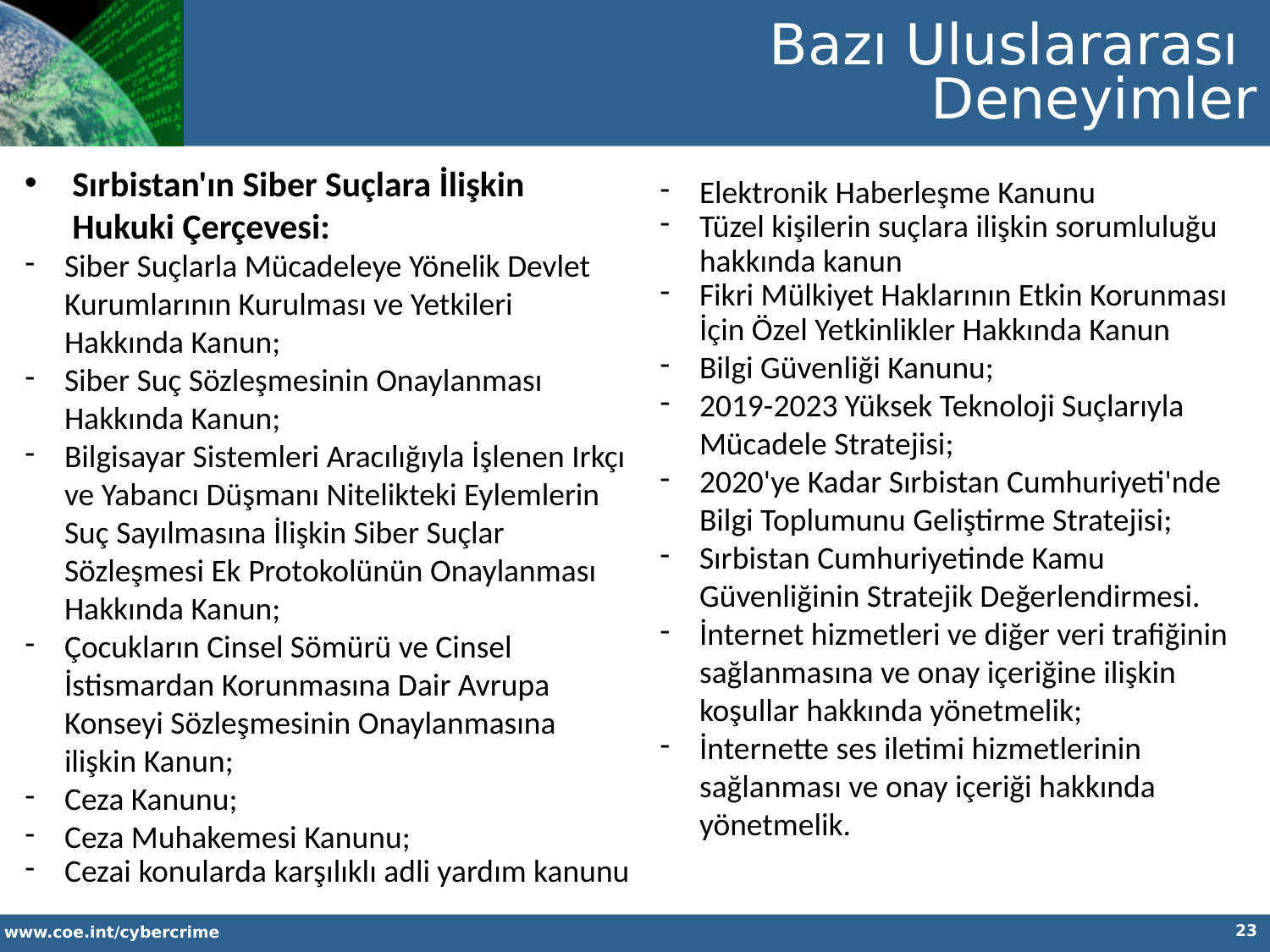

Bazı Uluslararası
Deneyimler
Sırbistan'ın Siber Suçlara İlişkin Hukuki Çerçevesi:
Siber Suçlarla Mücadeleye Yönelik Devlet Kurumlarının Kurulması ve Yetkileri Hakkında Kanun;
Siber Suç Sözleşmesinin Onaylanması Hakkında Kanun;
Bilgisayar Sistemleri Aracılığıyla İşlenen Irkçı ve Yabancı Düşmanı Nitelikteki Eylemlerin Suç Sayılmasına İlişkin Siber Suçlar Sözleşmesi Ek Protokolünün Onaylanması Hakkında Kanun;
Çocukların Cinsel Sömürü ve Cinsel İstismardan Korunmasına Dair Avrupa Konseyi Sözleşmesinin Onaylanmasına ilişkin Kanun;
Ceza Kanunu;
Ceza Muhakemesi Kanunu;
Cezai konularda karşılıklı adli yardım kanunu
Elektronik Haberleşme Kanunu
Tüzel kişilerin suçlara ilişkin sorumluluğu hakkında kanun
Fikri Mülkiyet Haklarının Etkin Korunması İçin Özel Yetkinlikler Hakkında Kanun
Bilgi Güvenliği Kanunu;
2019-2023 Yüksek Teknoloji Suçlarıyla Mücadele Stratejisi;
2020'ye Kadar Sırbistan Cumhuriyeti'nde Bilgi Toplumunu Geliştirme Stratejisi;
Sırbistan Cumhuriyetinde Kamu Güvenliğinin Stratejik Değerlendirmesi.
İnternet hizmetleri ve diğer veri trafiğinin sağlanmasına ve onay içeriğine ilişkin koşullar hakkında yönetmelik;
İnternette ses iletimi hizmetlerinin sağlanması ve onay içeriği hakkında yönetmelik.
23